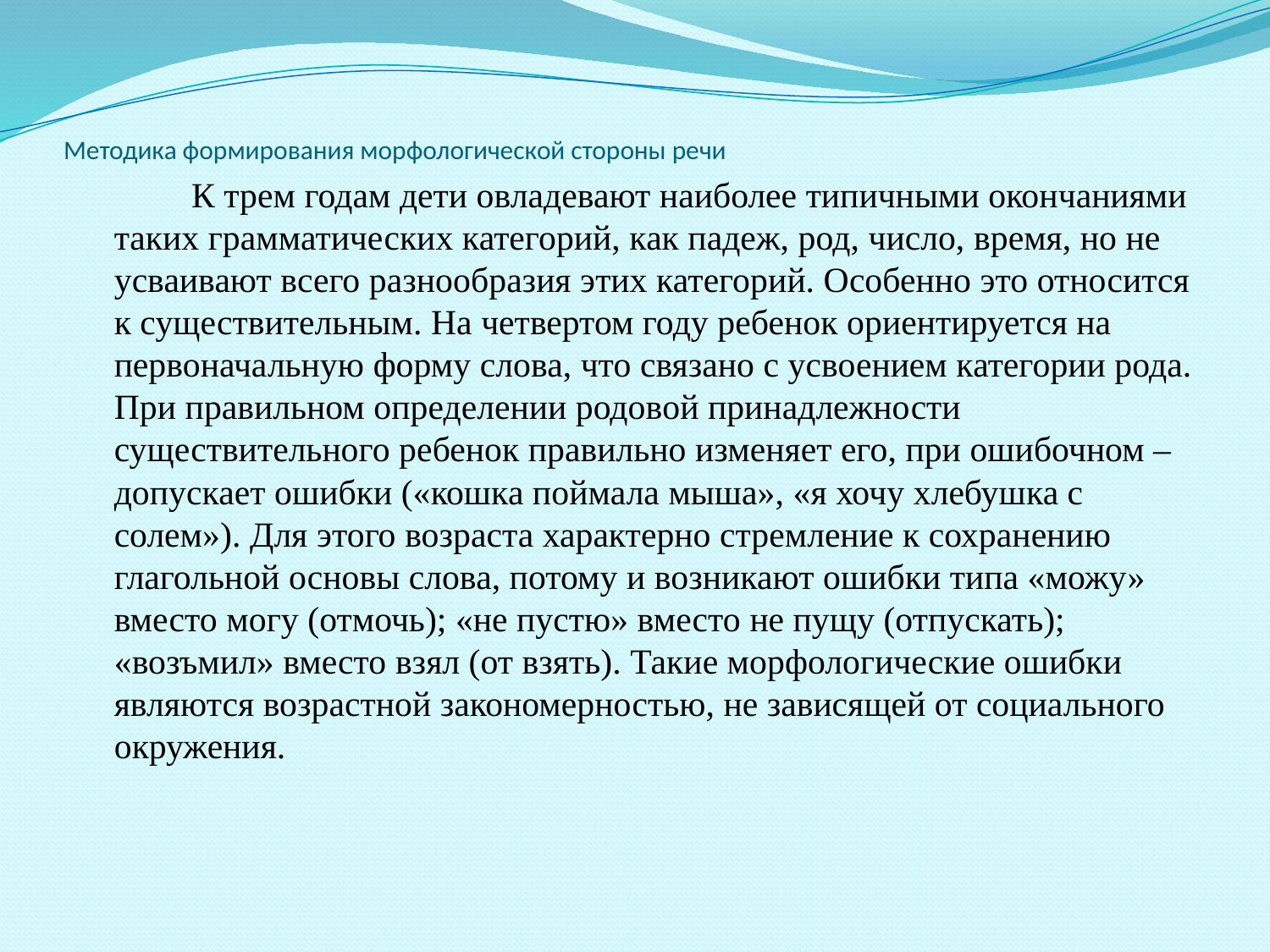

# Методика формирования морфологической стороны речи
             К трем годам дети овладевают наиболее типичными окончаниями таких грамматических категорий, как падеж, род, число, время, но не усваивают всего разнообразия этих категорий. Особенно это относится к существительным. На четвертом году ребенок ориентируется на первоначальную форму слова, что связано с усвоением категории рода. При правильном определении родовой принадлежности существительного ребенок правильно изменяет его, при ошибочном – допускает ошибки («кошка поймала мыша», «я хочу хлебушка с солем»). Для этого возраста характерно стремление к сохранению глагольной основы слова, потому и возникают ошибки типа «можу» вместо могу (отмочь); «не пустю» вместо не пущу (отпускать); «возъмил» вместо взял (от взять). Такие морфологические ошибки являются возрастной закономерностью, не зависящей от социального окружения.